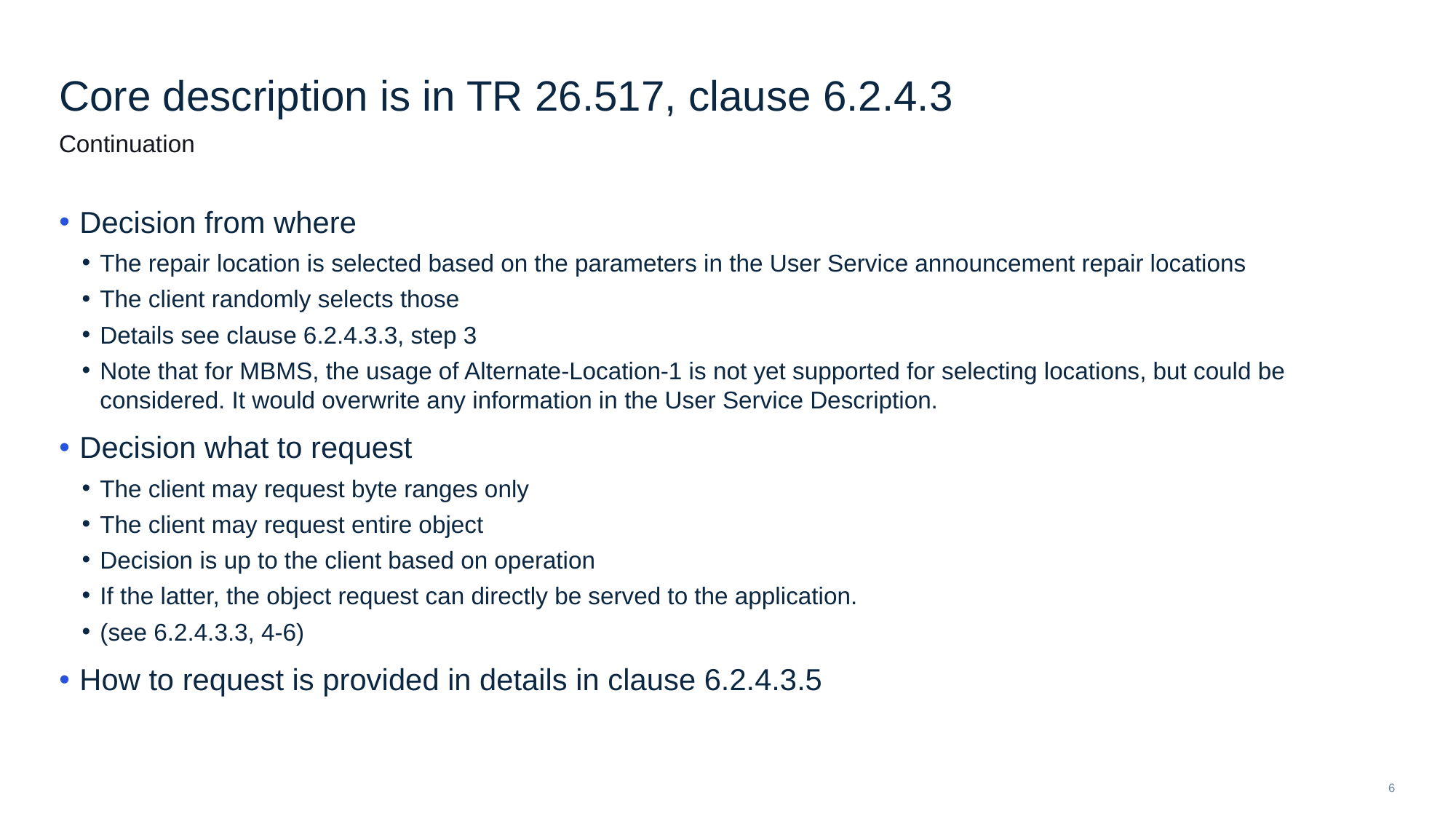

# Core description is in TR 26.517, clause 6.2.4.3
Continuation
Decision from where
The repair location is selected based on the parameters in the User Service announcement repair locations
The client randomly selects those
Details see clause 6.2.4.3.3, step 3
Note that for MBMS, the usage of Alternate-Location-1 is not yet supported for selecting locations, but could be considered. It would overwrite any information in the User Service Description.
Decision what to request
The client may request byte ranges only
The client may request entire object
Decision is up to the client based on operation
If the latter, the object request can directly be served to the application.
(see 6.2.4.3.3, 4-6)
How to request is provided in details in clause 6.2.4.3.5